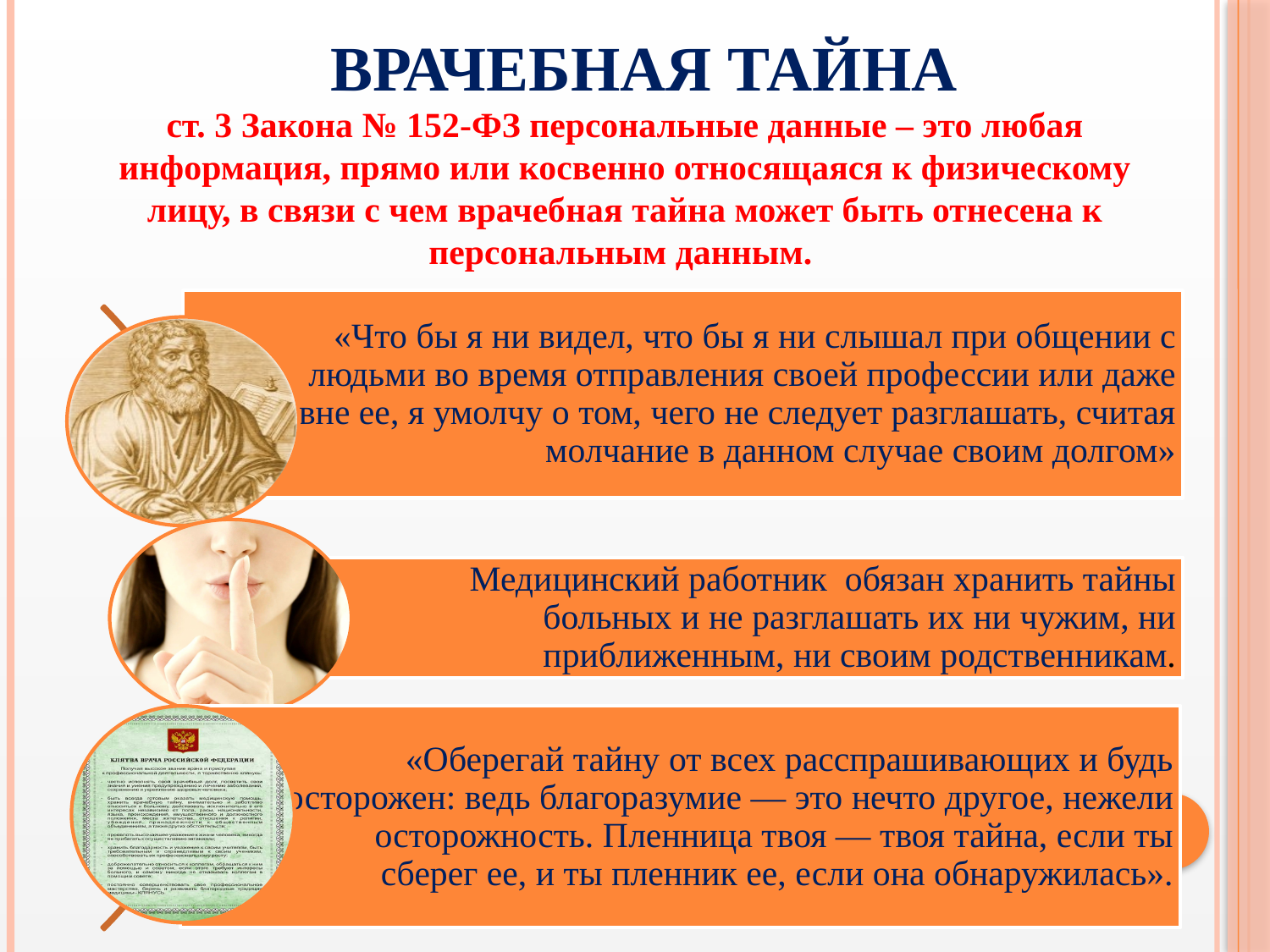

ВРАЧЕБНАЯ ТАЙНА
ст. 3 Закона № 152-ФЗ персональные данные – это любая информация, прямо или косвенно относящаяся к физическому лицу, в связи с чем врачебная тайна может быть отнесена к персональным данным.
«Что бы я ни видел, что бы я ни слышал при общении с людьми во время отправления своей профессии или даже вне ее, я умолчу о том, чего не следует разглашать, считая молчание в данном случае своим долгом»
Медицинский работник  обязан хранить тайны больных и не разглашать их ни чужим, ни приближенным, ни своим родственникам.
«Оберегай тайну от всех расспрашивающих и будь осторожен: ведь благоразумие — это нечто другое, нежели осторожность. Пленница твоя — твоя тайна, если ты сберег ее, и ты пленник ее, если она обнаружилась».